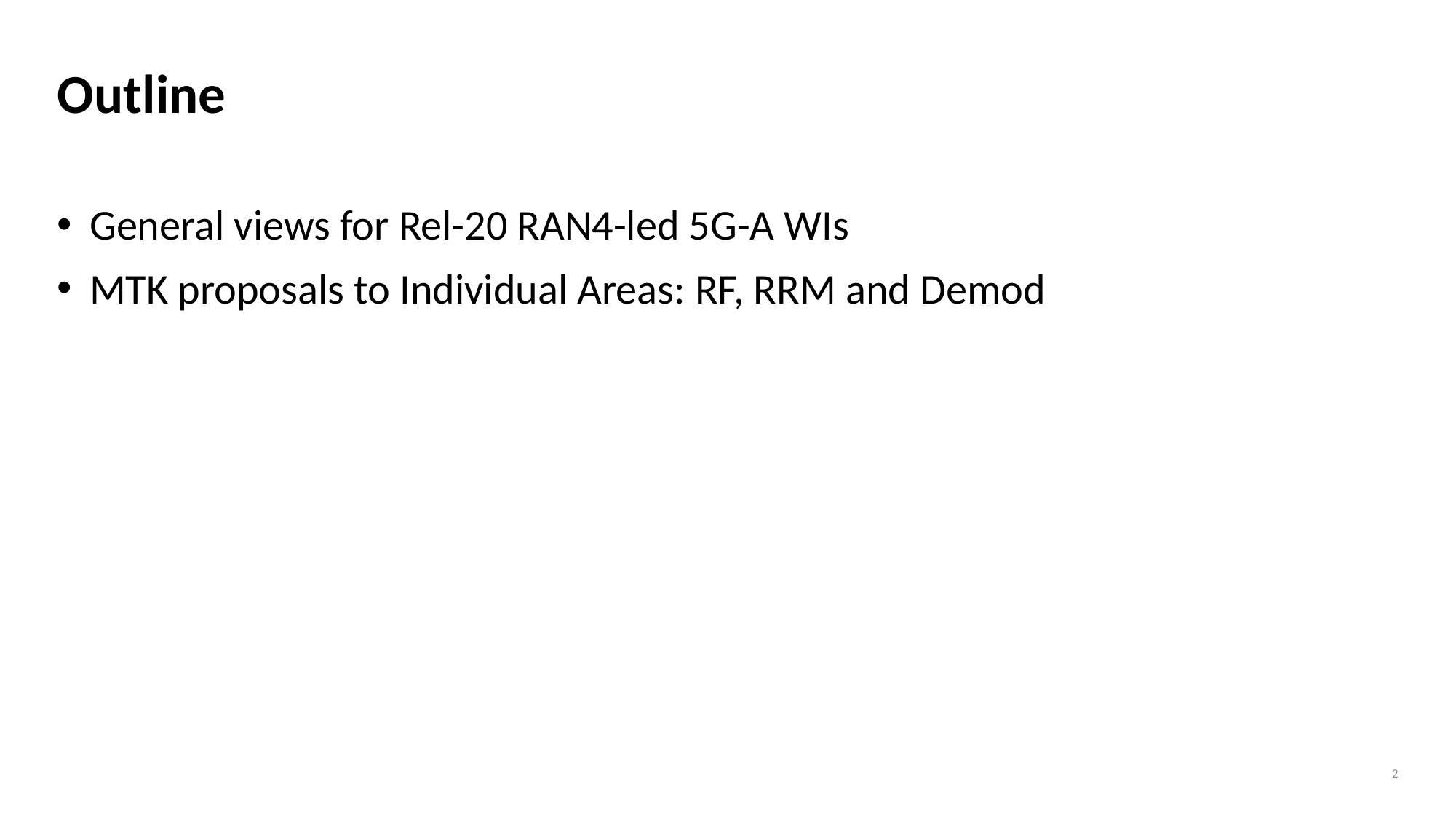

# Outline
General views for Rel-20 RAN4-led 5G-A WIs
MTK proposals to Individual Areas: RF, RRM and Demod
2